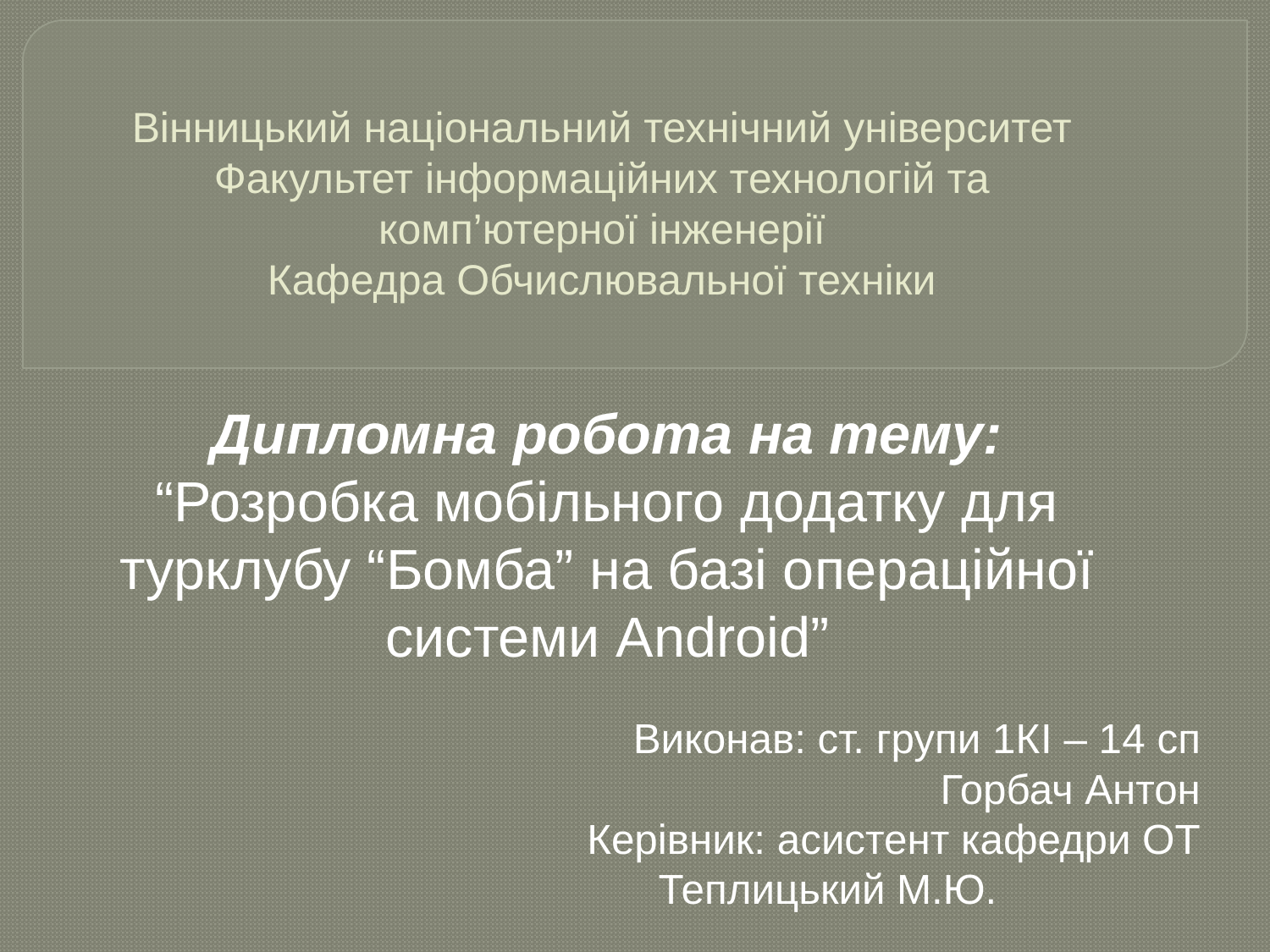

# Вінницький національний технічний університет Факультет інформаційних технологій та комп’ютерної інженерії Кафедра Обчислювальної техніки
Дипломна робота на тему:
“Розробка мобільного додатку для турклубу “Бомба” на базі операційної системи Android”
Виконав: ст. групи 1КІ – 14 сп
	  Горбач Антон
    Керівник: асистент кафедри ОТ
	                Теплицький М.Ю.